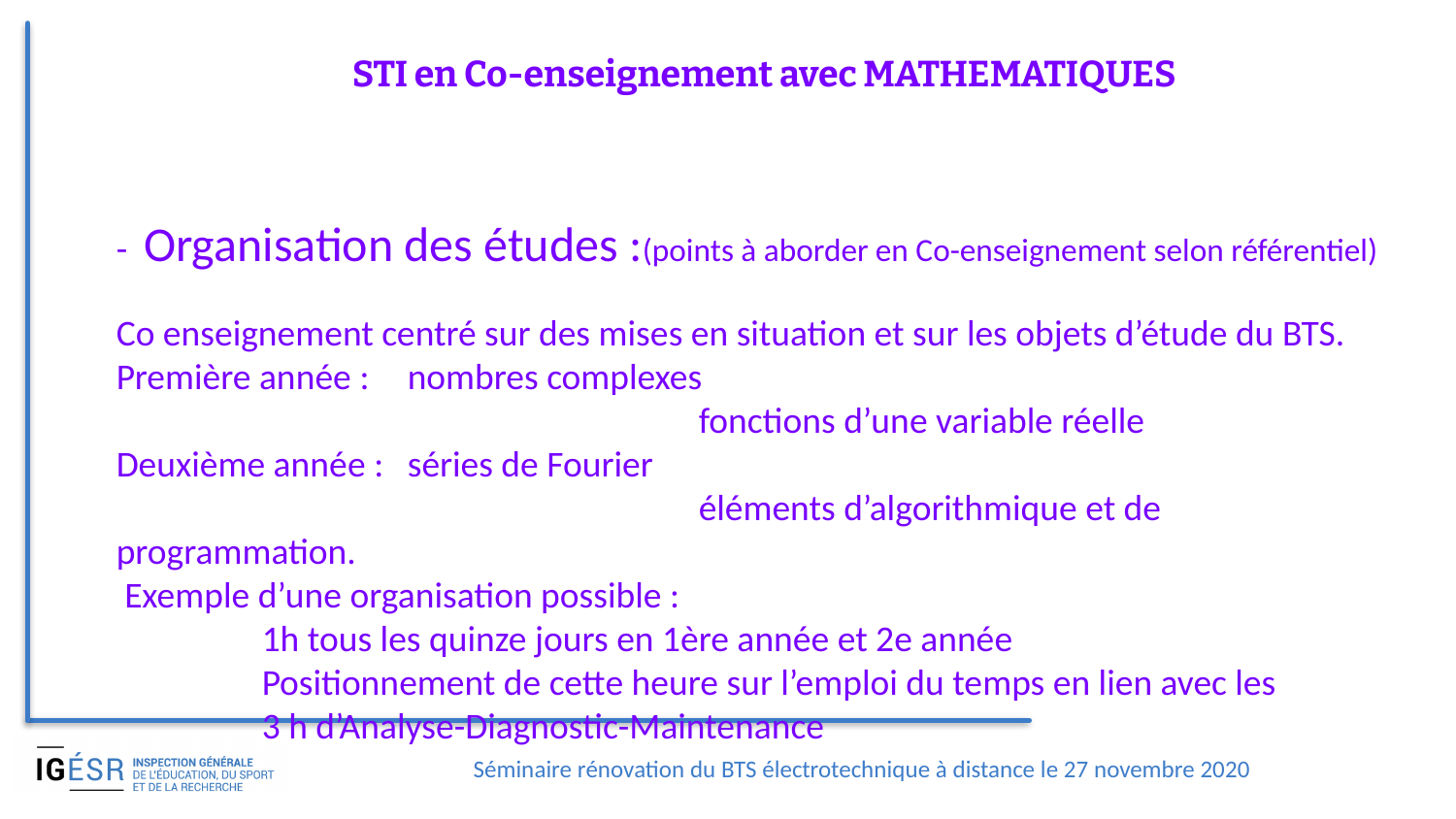

STI en Co-enseignement avec MATHEMATIQUES
-  Organisation des études :(points à aborder en Co-enseignement selon référentiel)
Co enseignement centré sur des mises en situation et sur les objets d’étude du BTS.
Première année :	nombres complexes
				fonctions d’une variable réelle
Deuxième année :	séries de Fourier
				éléments d’algorithmique et de programmation.
 Exemple d’une organisation possible :
	1h tous les quinze jours en 1ère année et 2e année
	Positionnement de cette heure sur l’emploi du temps en lien avec les
	3 h d’Analyse-Diagnostic-Maintenance